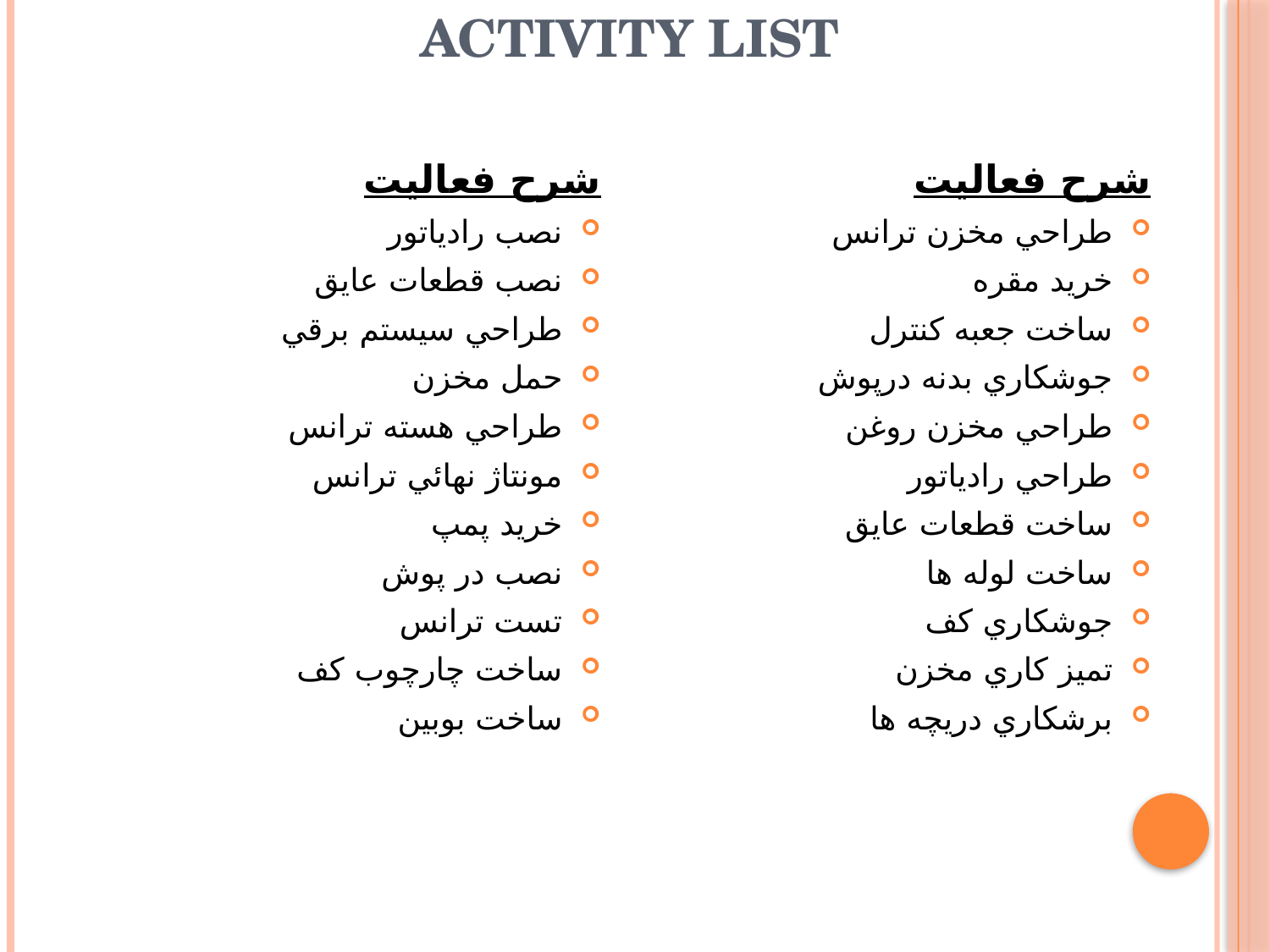

# Activity List
شرح فعاليت
نصب رادياتور
نصب قطعات عايق
طراحي سيستم برقي
حمل مخزن
طراحي هسته ترانس
مونتاژ نهائي ترانس
خريد پمپ
نصب در پوش
تست ترانس
ساخت چارچوب كف
ساخت بوبين
شرح فعاليت
طراحي مخزن ترانس
خريد مقره
ساخت جعبه كنترل
جوشكاري بدنه درپوش
طراحي مخزن روغن
طراحي رادياتور
ساخت قطعات عايق
ساخت لوله ها
جوشكاري كف
تميز كاري مخزن
برشكاري دريچه ها